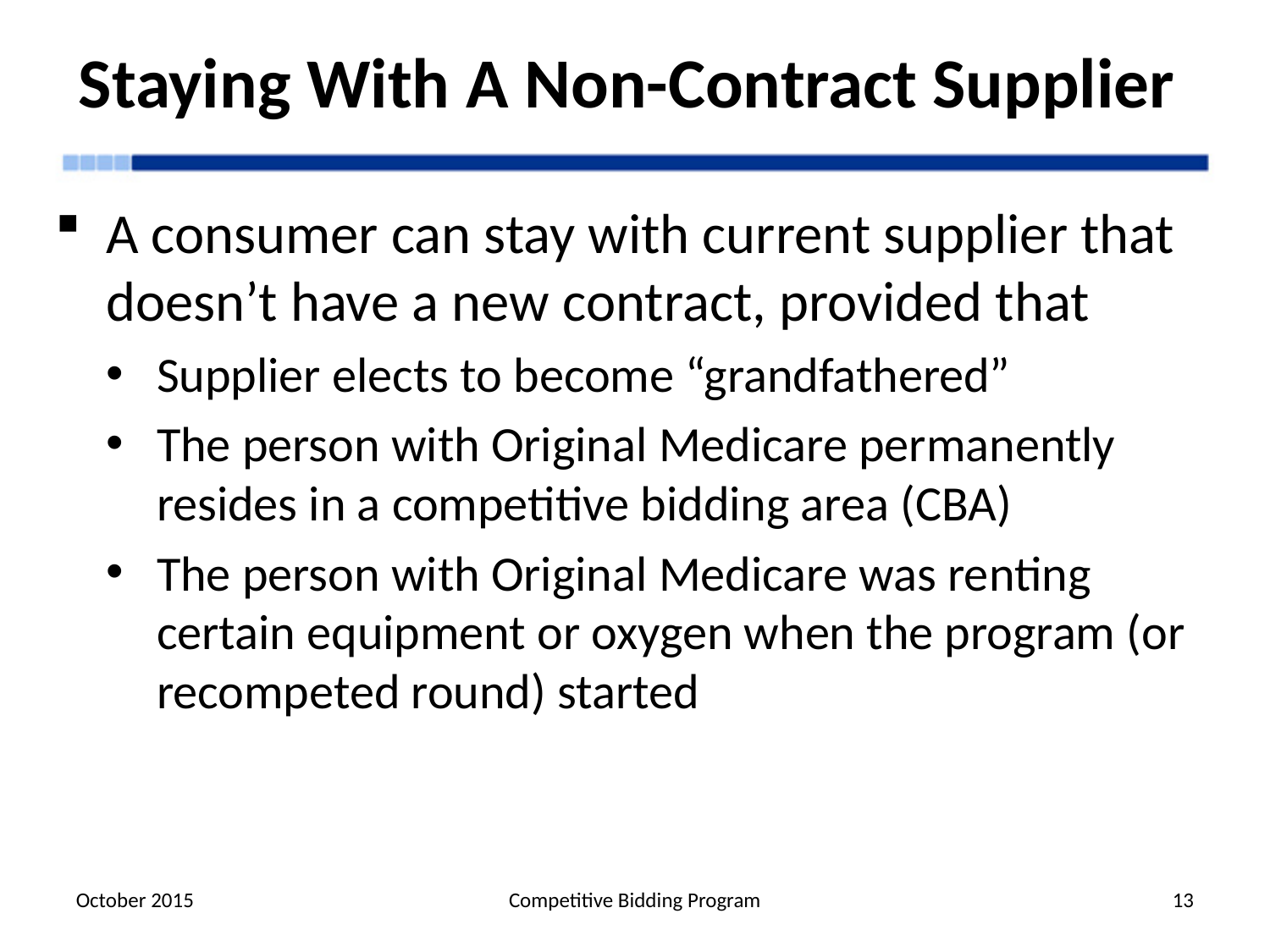

# Staying With A Non-Contract Supplier
A consumer can stay with current supplier that doesn’t have a new contract, provided that
Supplier elects to become “grandfathered”
The person with Original Medicare permanently resides in a competitive bidding area (CBA)
The person with Original Medicare was renting certain equipment or oxygen when the program (or recompeted round) started
October 2015
Competitive Bidding Program
13